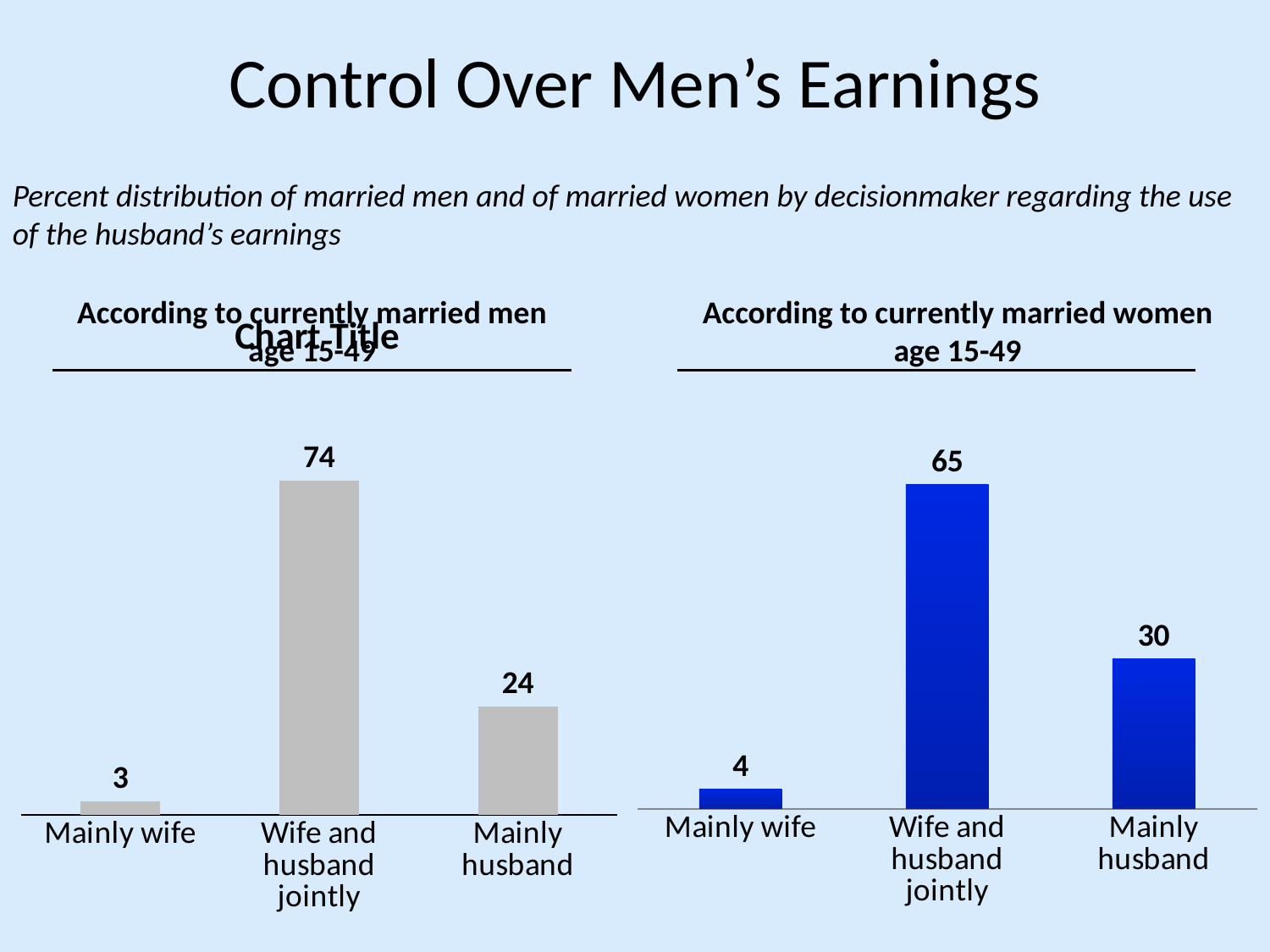

# Control Over Men’s Earnings
Percent distribution of married men and of married women by decisionmaker regarding the use of the husband’s earnings
According to currently married men age 15-49
According to currently married women age 15-49

### Chart:

| Category |  |
|---|---|
| Mainly wife | 3.0 |
| Wife and husband jointly | 74.0 |
| Mainly husband | 24.0 |

### Chart

| Category | Series 1 |
|---|---|
| Mainly wife | 4.0 |
| Wife and husband jointly | 65.0 |
| Mainly husband | 30.0 |